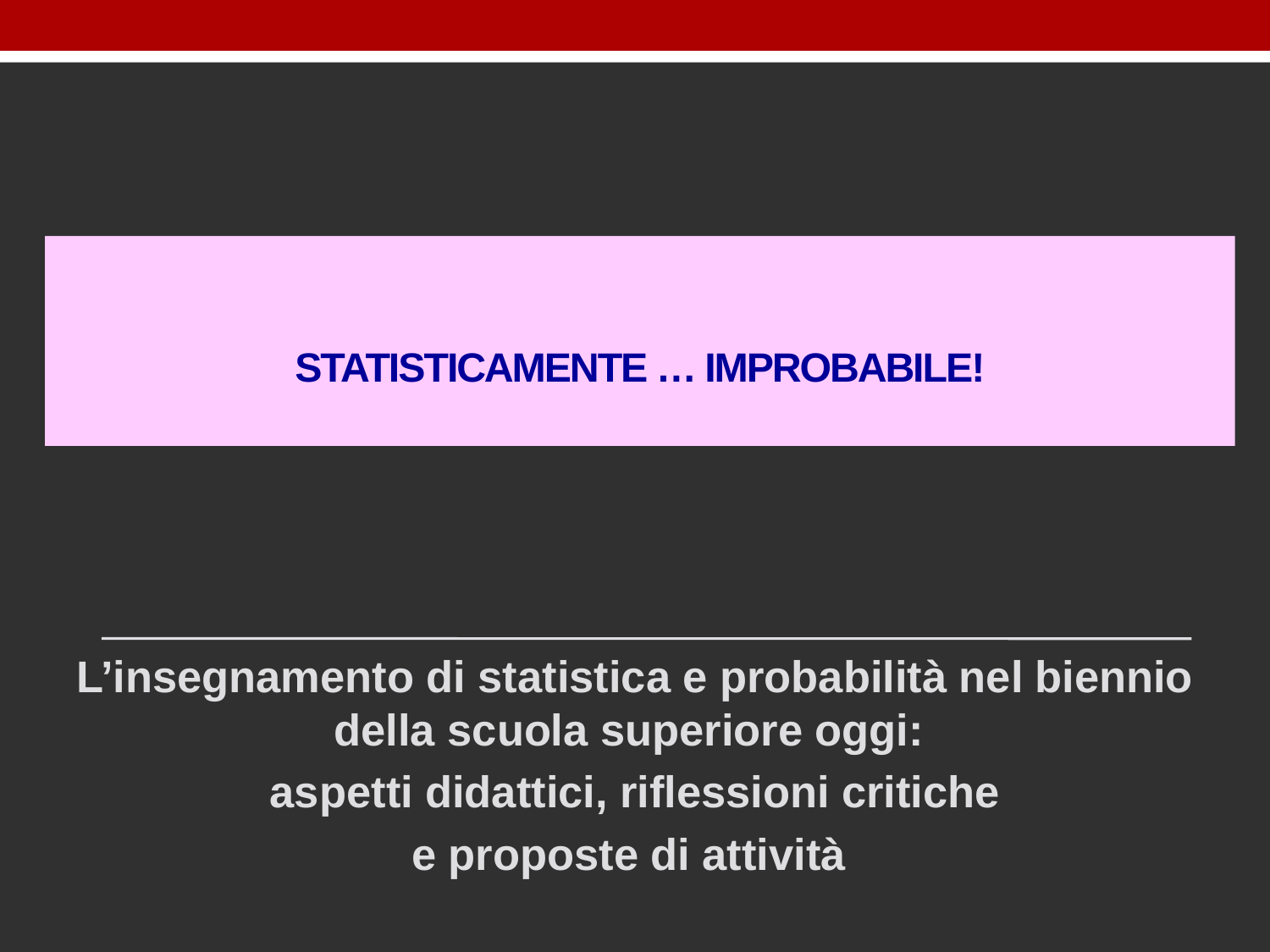

# Statisticamente … improbabile!
L’insegnamento di statistica e probabilità nel biennio della scuola superiore oggi:
aspetti didattici, riflessioni critiche
e proposte di attività